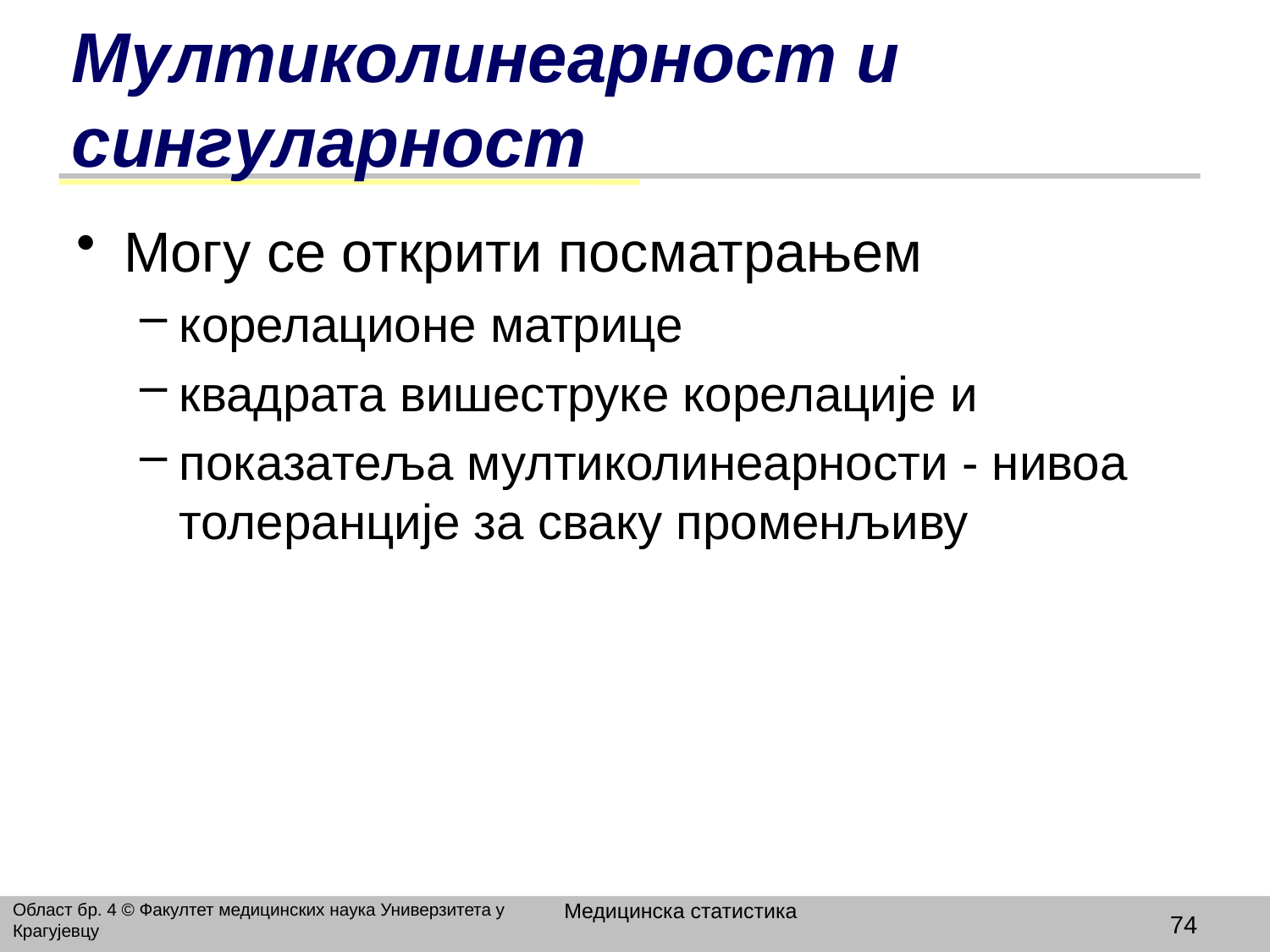

# Мултиколинеарност и сингуларност
Могу се открити посматрањем
корелационе матрице
квадрата вишеструке корелације и
показатеља мултиколинеарности - нивоа толеранције за сваку променљиву
Медицинска статистика
Област бр. 4 © Факултет медицинских наука Универзитета у Крагујевцу
74